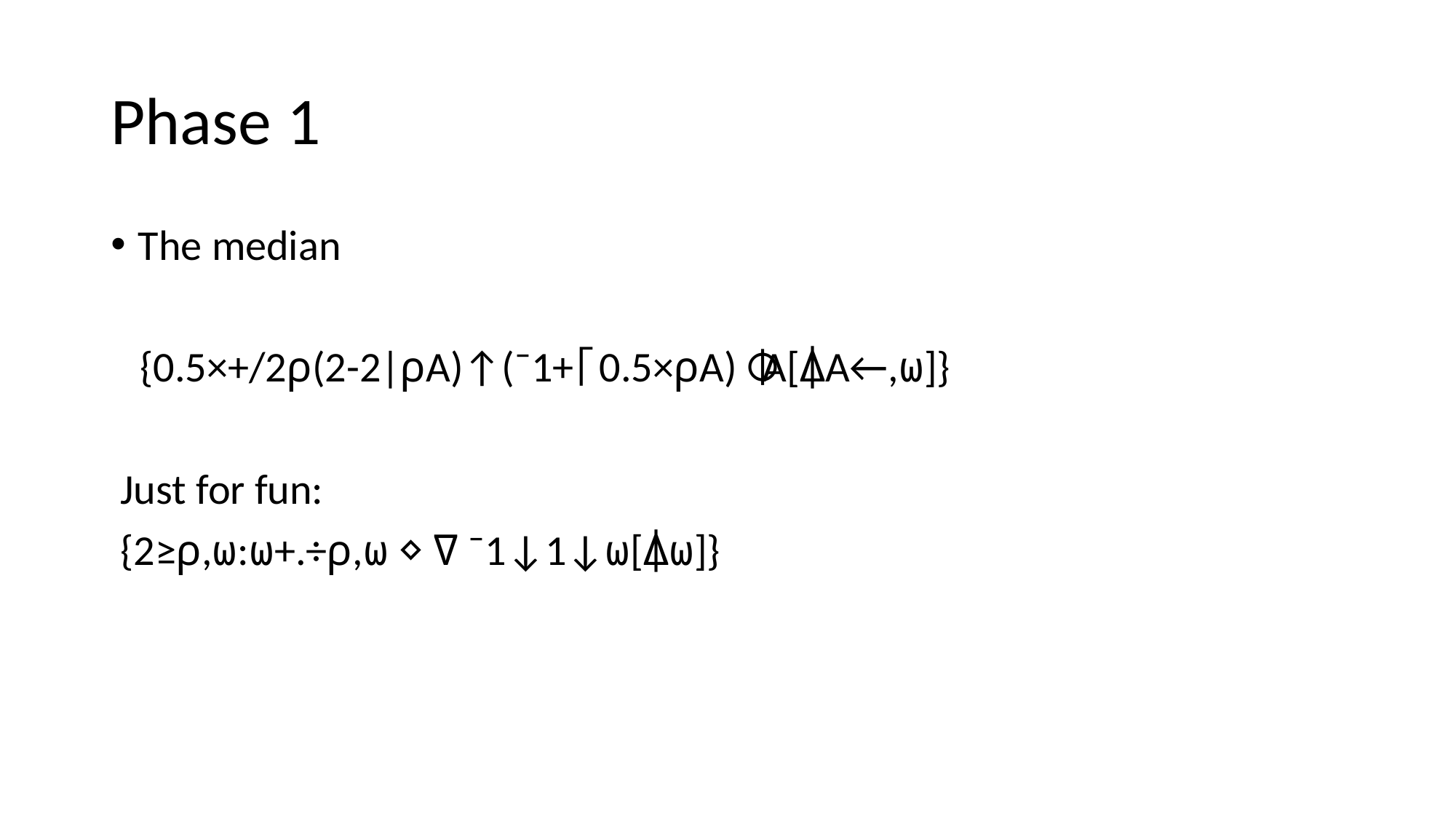

# Phase 1
The median

   {0.5×+/2⍴(2-2|⍴A)↑(¯1+⌈0.5×⍴A)⌽A[⍋A←,⍵]}

 Just for fun:
 {2≥⍴,⍵:⍵+.÷⍴,⍵ ⋄ ∇ ¯1↓1↓⍵[⍋⍵]}